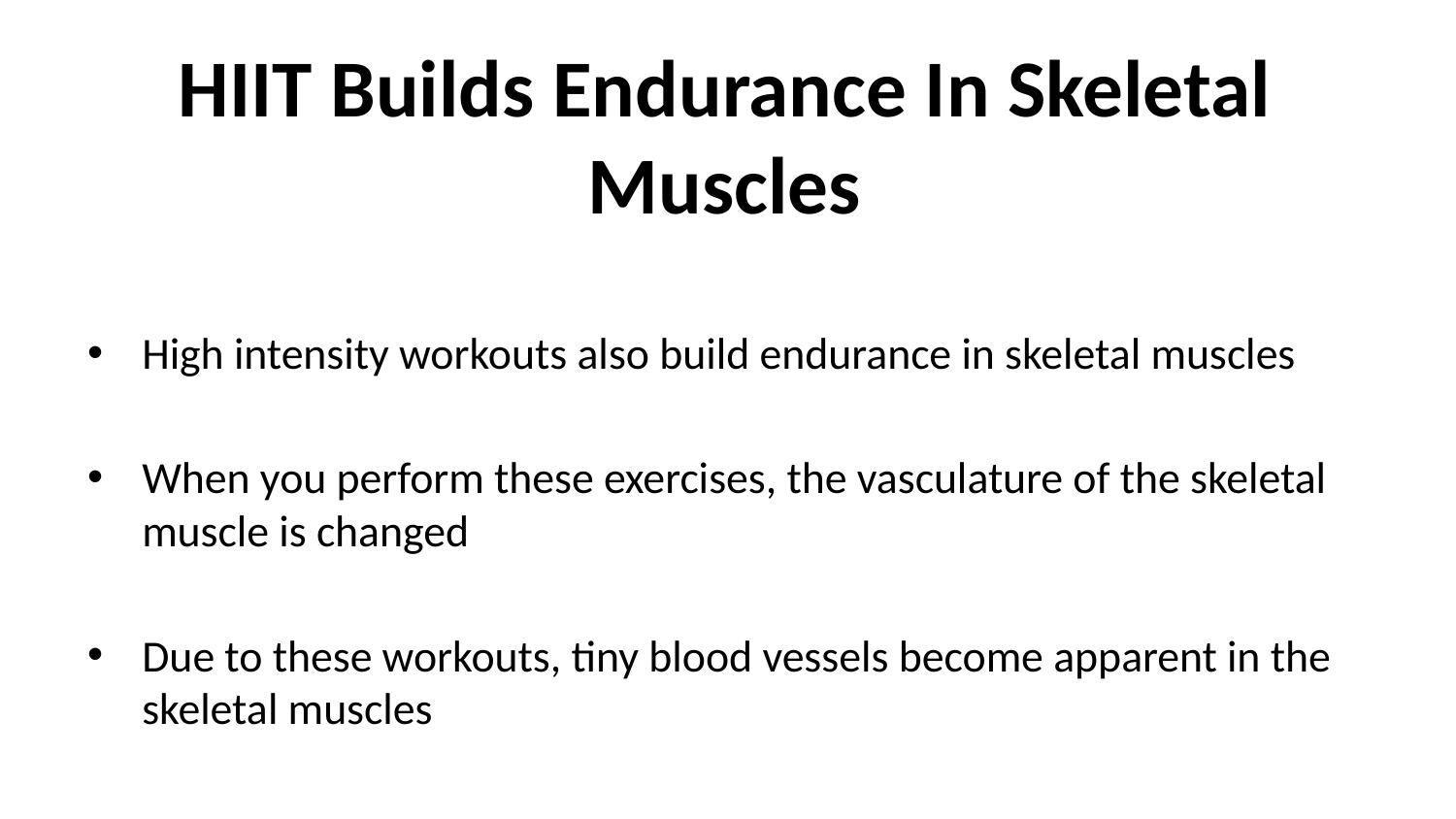

# HIIT Builds Endurance In Skeletal Muscles
High intensity workouts also build endurance in skeletal muscles

When you perform these exercises, the vasculature of the skeletal muscle is changed

Due to these workouts, tiny blood vessels become apparent in the skeletal muscles